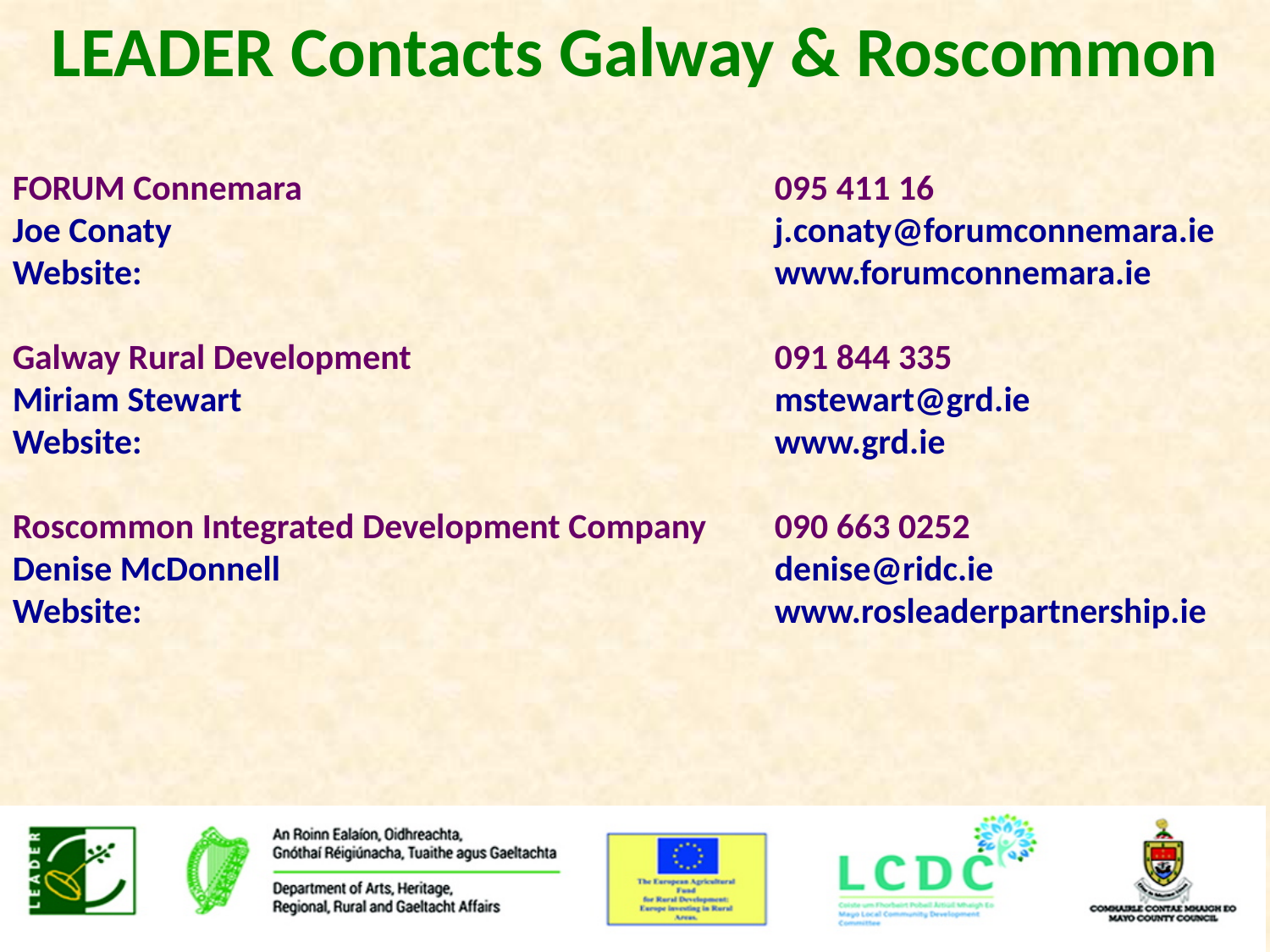

LEADER Contacts Galway & Roscommon

FORUM Connemara				095 411 16
Joe Conaty					j.conaty@forumconnemara.ie
Website:					www.forumconnemara.ie

Galway Rural Development			091 844 335
Miriam Stewart					mstewart@grd.ie
Website:					www.grd.ie

Roscommon Integrated Development Company	090 663 0252
Denise McDonnell				denise@ridc.ie
Website:					www.rosleaderpartnership.ie